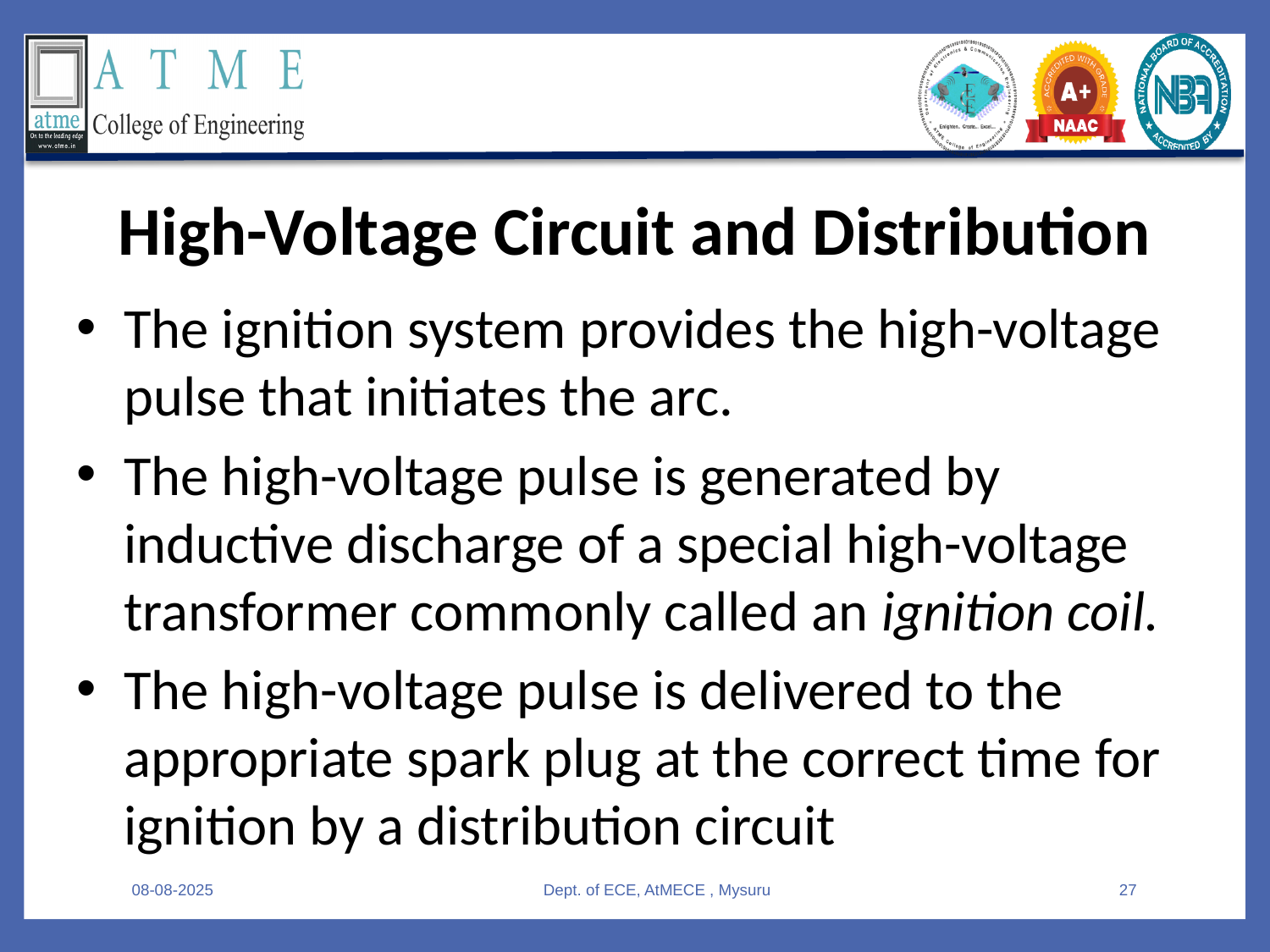

High-Voltage Circuit and Distribution
The ignition system provides the high-voltage pulse that initiates the arc.
The high-voltage pulse is generated by inductive discharge of a special high-voltage transformer commonly called an ignition coil.
The high-voltage pulse is delivered to the appropriate spark plug at the correct time for ignition by a distribution circuit
08-08-2025
Dept. of ECE, AtMECE , Mysuru
27